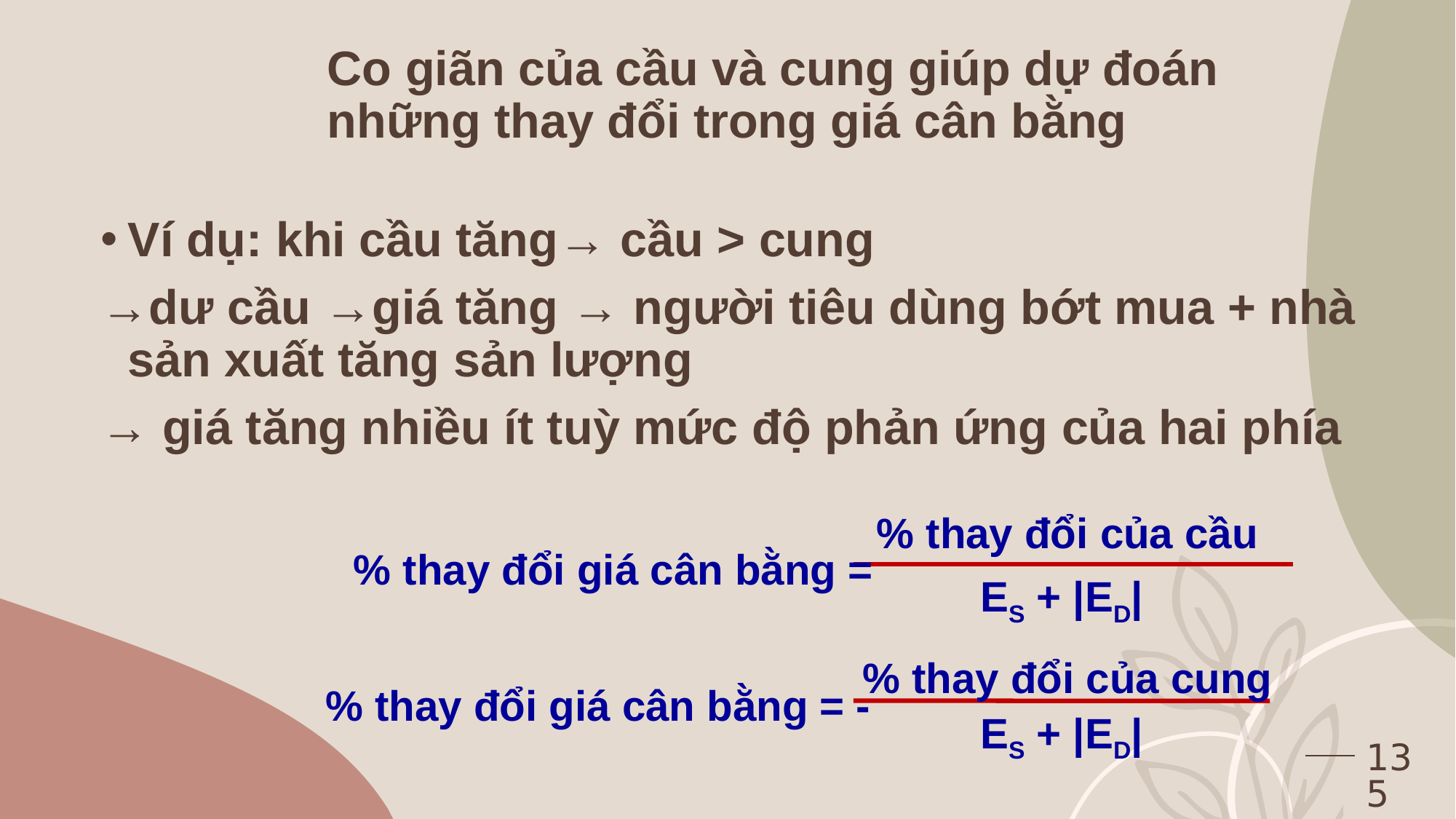

Co giãn của cầu và cung giúp dự đoán những thay đổi trong giá cân bằng
Ví dụ: khi cầu tăng→ cầu > cung
→dư cầu →giá tăng → người tiêu dùng bớt mua + nhà sản xuất tăng sản lượng
→ giá tăng nhiều ít tuỳ mức độ phản ứng của hai phía

% thay đổi của cầu
ES + |ED|
% thay đổi giá cân bằng =
% thay đổi của cung
ES + |ED|

% thay đổi giá cân bằng = -
135